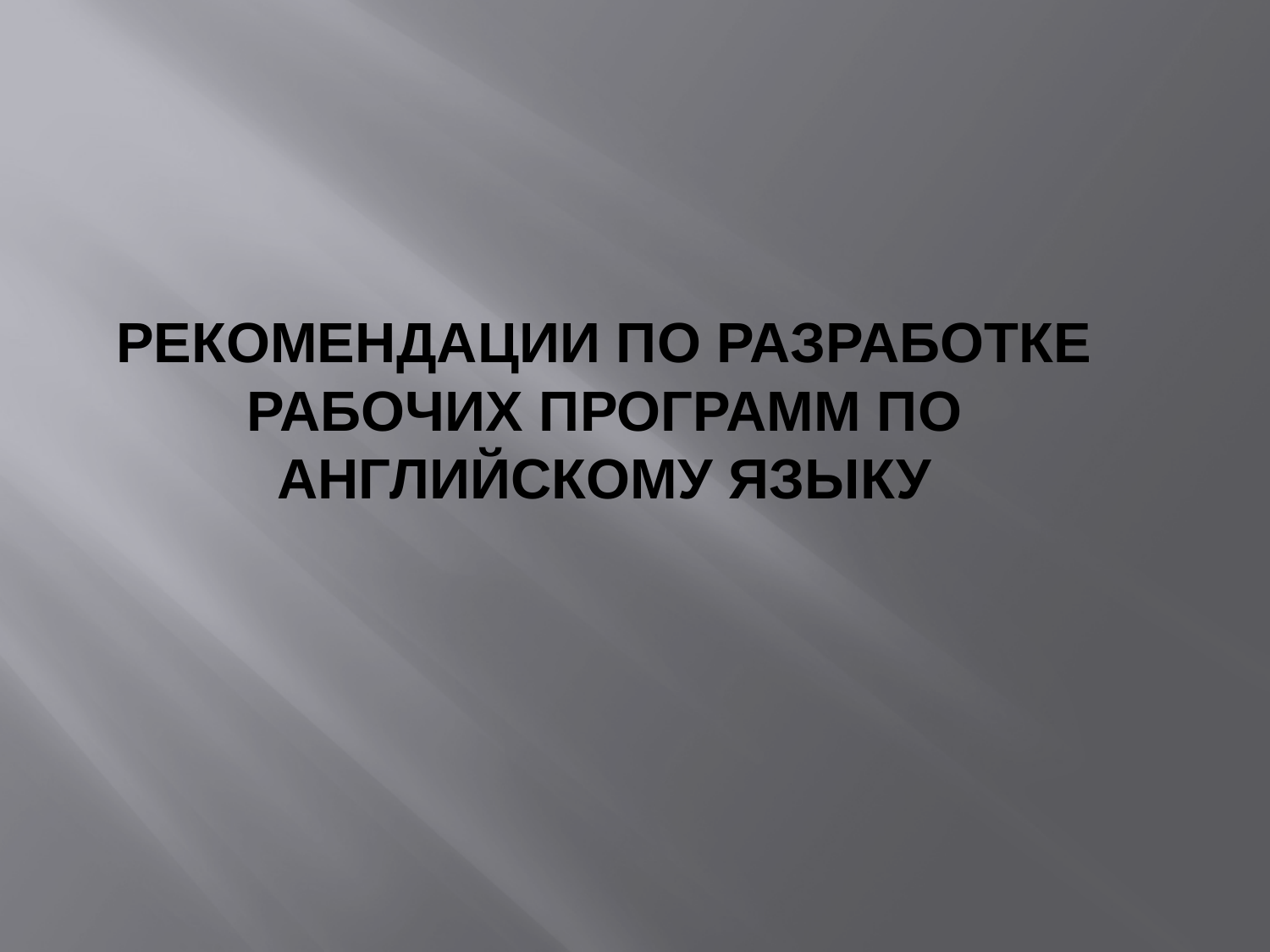

# РЕКОМЕНДАЦИИ ПО РАЗРАБОТКЕ РАБОЧИХ ПРОГРАММ ПО АНГЛИЙСКОМУ ЯЗЫКУ